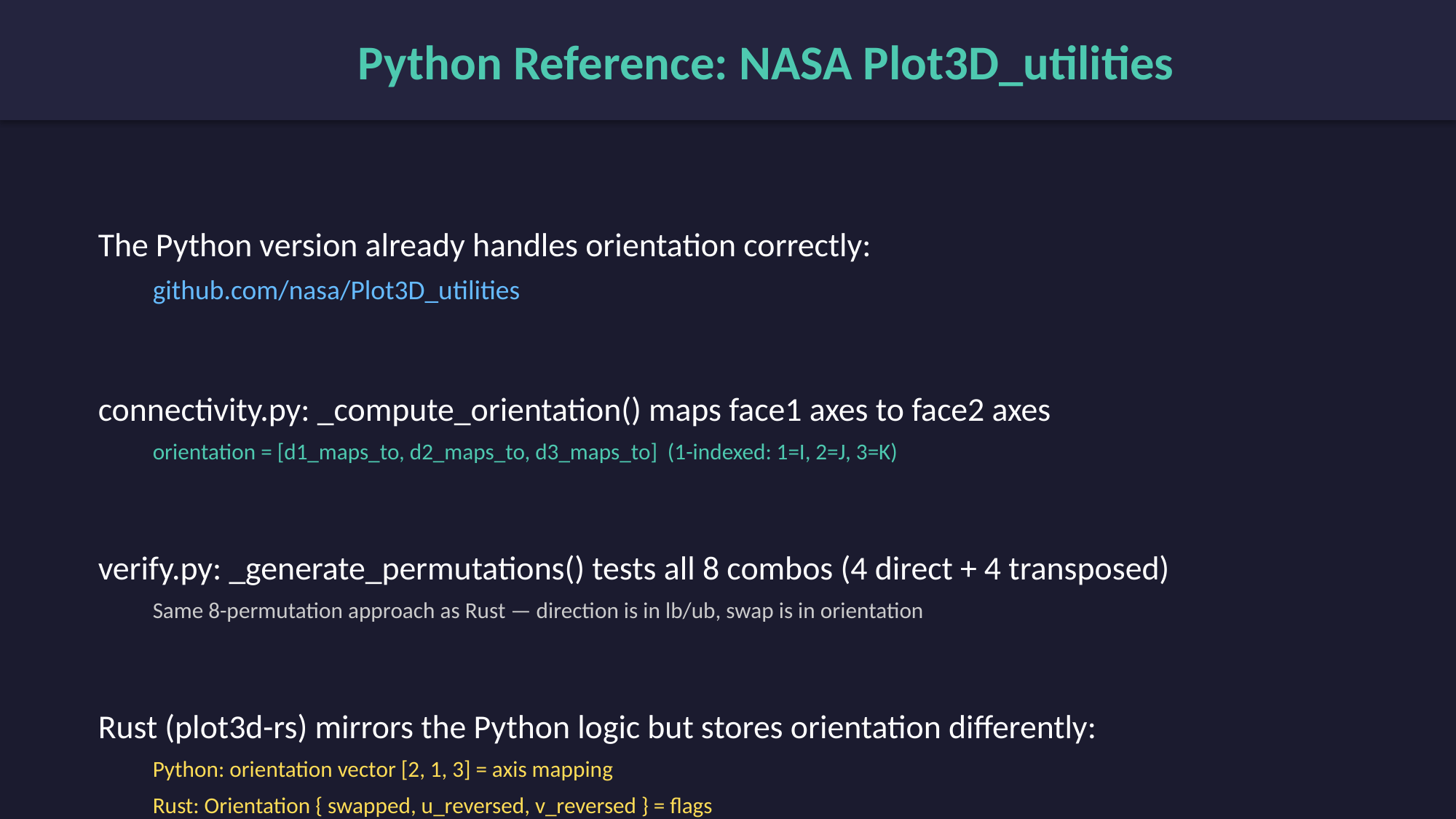

Python Reference: NASA Plot3D_utilities

The Python version already handles orientation correctly:
github.com/nasa/Plot3D_utilities

connectivity.py: _compute_orientation() maps face1 axes to face2 axes
orientation = [d1_maps_to, d2_maps_to, d3_maps_to]  (1-indexed: 1=I, 2=J, 3=K)

verify.py: _generate_permutations() tests all 8 combos (4 direct + 4 transposed)
Same 8-permutation approach as Rust — direction is in lb/ub, swap is in orientation

Rust (plot3d-rs) mirrors the Python logic but stores orientation differently:
Python: orientation vector [2, 1, 3] = axis mapping
Rust: Orientation { swapped, u_reversed, v_reversed } = flags
github.com/pjuangph/plot3d-rs